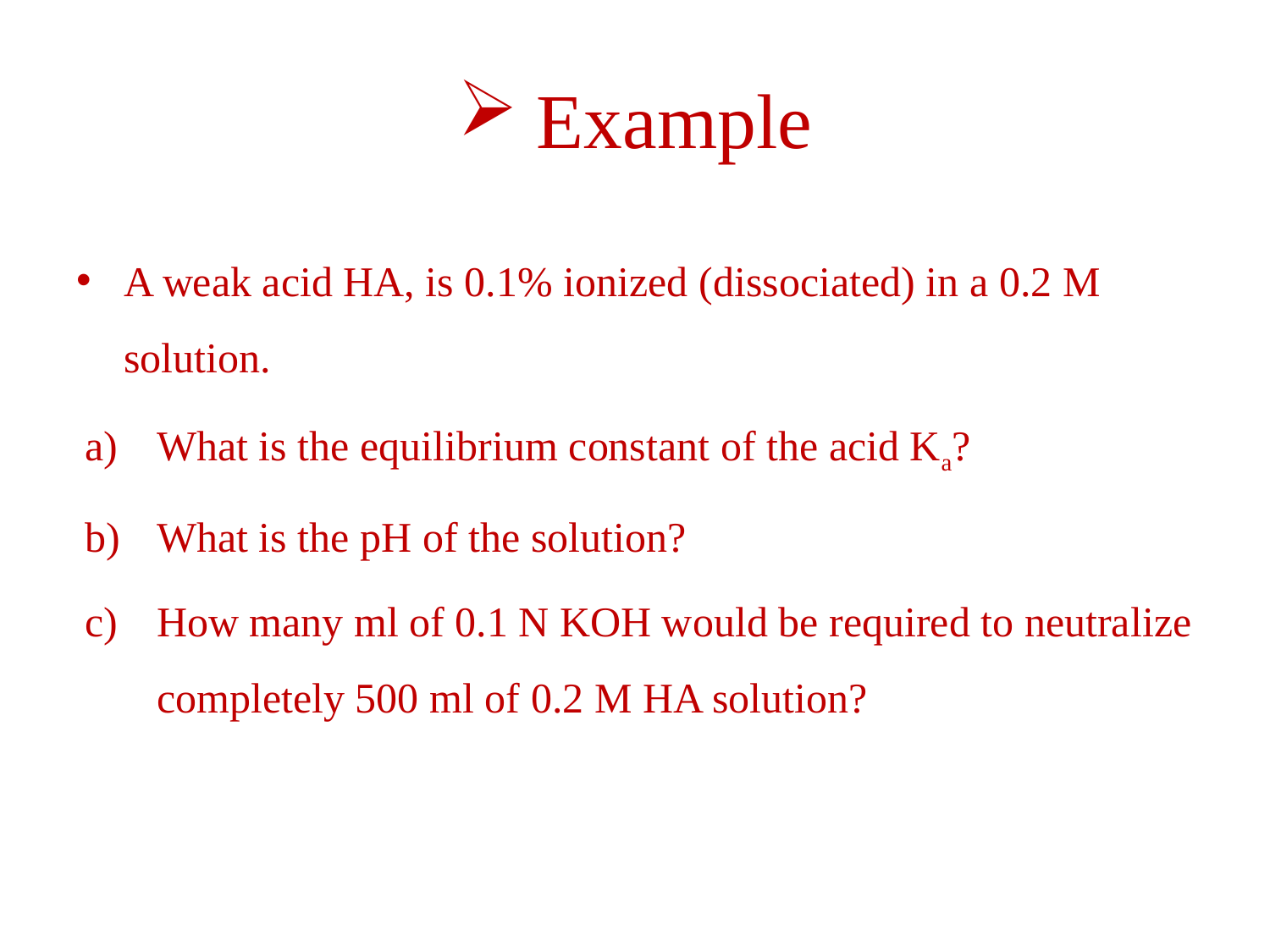

# Example
A weak acid HA, is 0.1% ionized (dissociated) in a 0.2 M solution.
What is the equilibrium constant of the acid Ka?
What is the pH of the solution?
How many ml of 0.1 N KOH would be required to neutralize completely 500 ml of 0.2 M HA solution?